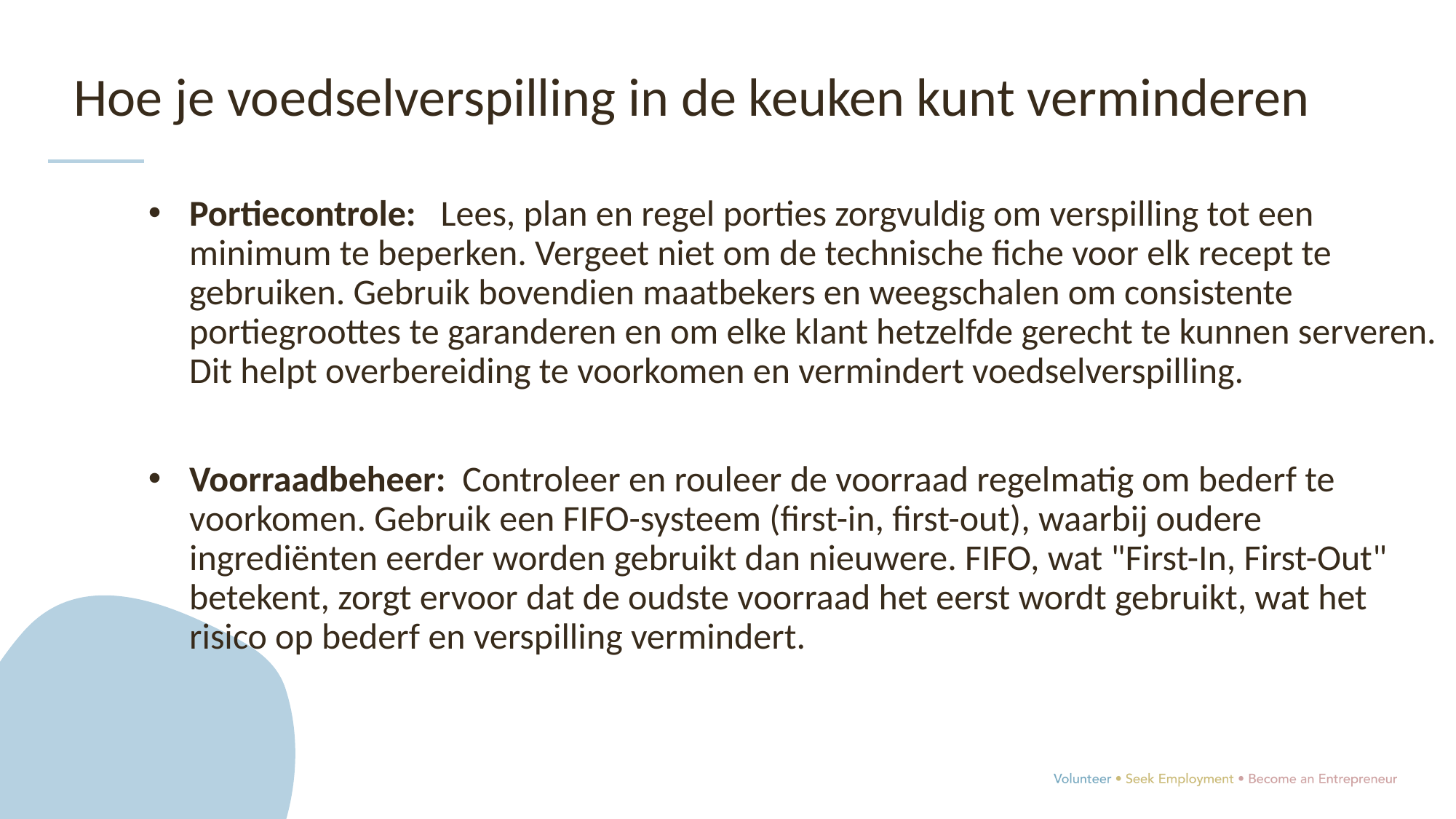

Hoe je voedselverspilling in de keuken kunt verminderen

Portiecontrole:   Lees, plan en regel porties zorgvuldig om verspilling tot een minimum te beperken. Vergeet niet om de technische fiche voor elk recept te gebruiken. Gebruik bovendien maatbekers en weegschalen om consistente portiegroottes te garanderen en om elke klant hetzelfde gerecht te kunnen serveren. Dit helpt overbereiding te voorkomen en vermindert voedselverspilling.

Voorraadbeheer:  Controleer en rouleer de voorraad regelmatig om bederf te voorkomen. Gebruik een FIFO-systeem (first-in, first-out), waarbij oudere ingrediënten eerder worden gebruikt dan nieuwere. FIFO, wat "First-In, First-Out" betekent, zorgt ervoor dat de oudste voorraad het eerst wordt gebruikt, wat het risico op bederf en verspilling vermindert.